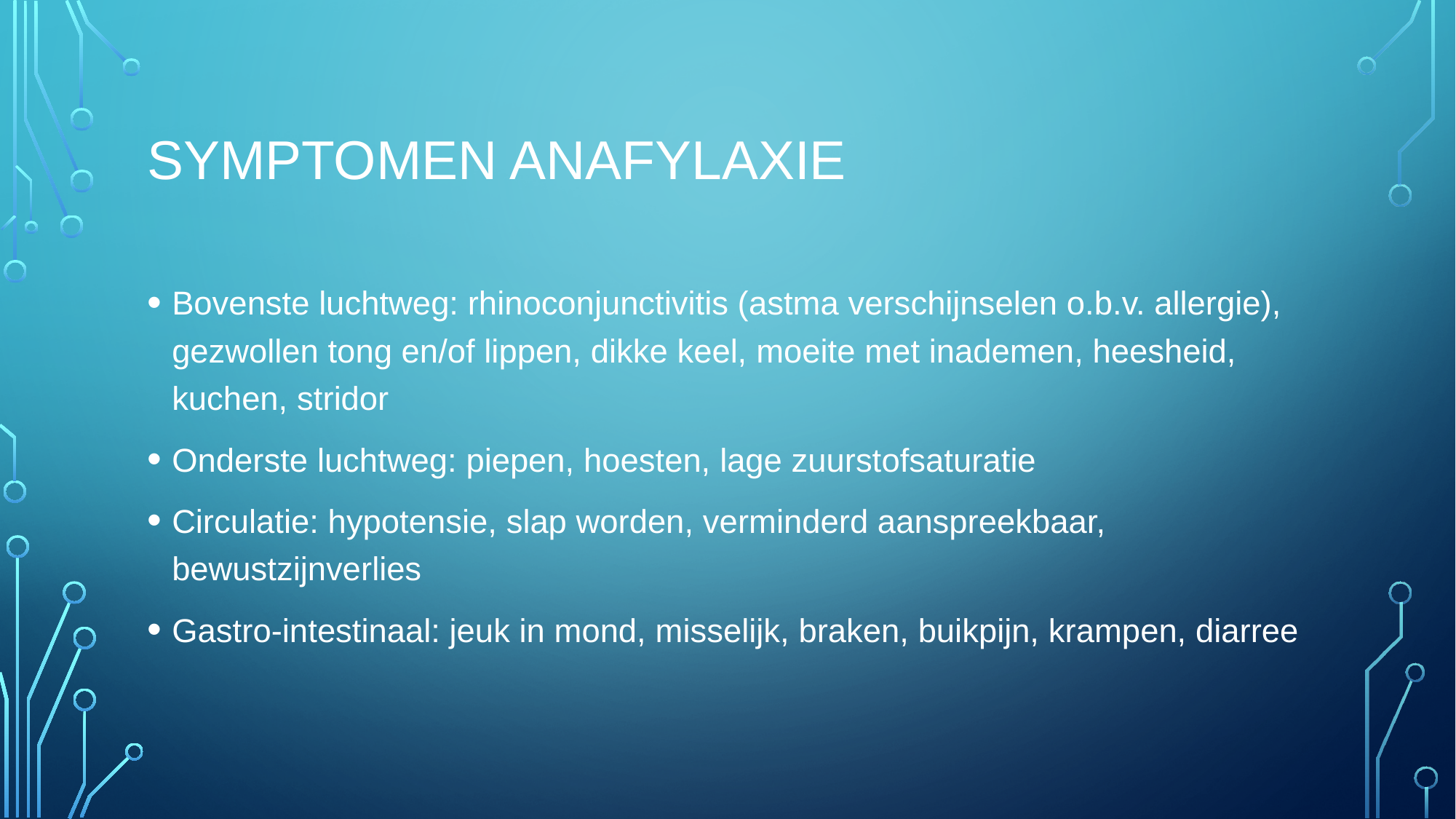

# Symptomen anafylaxie
Bovenste luchtweg: rhinoconjunctivitis (astma verschijnselen o.b.v. allergie), gezwollen tong en/of lippen, dikke keel, moeite met inademen, heesheid, kuchen, stridor
Onderste luchtweg: piepen, hoesten, lage zuurstofsaturatie
Circulatie: hypotensie, slap worden, verminderd aanspreekbaar, bewustzijnverlies
Gastro-intestinaal: jeuk in mond, misselijk, braken, buikpijn, krampen, diarree